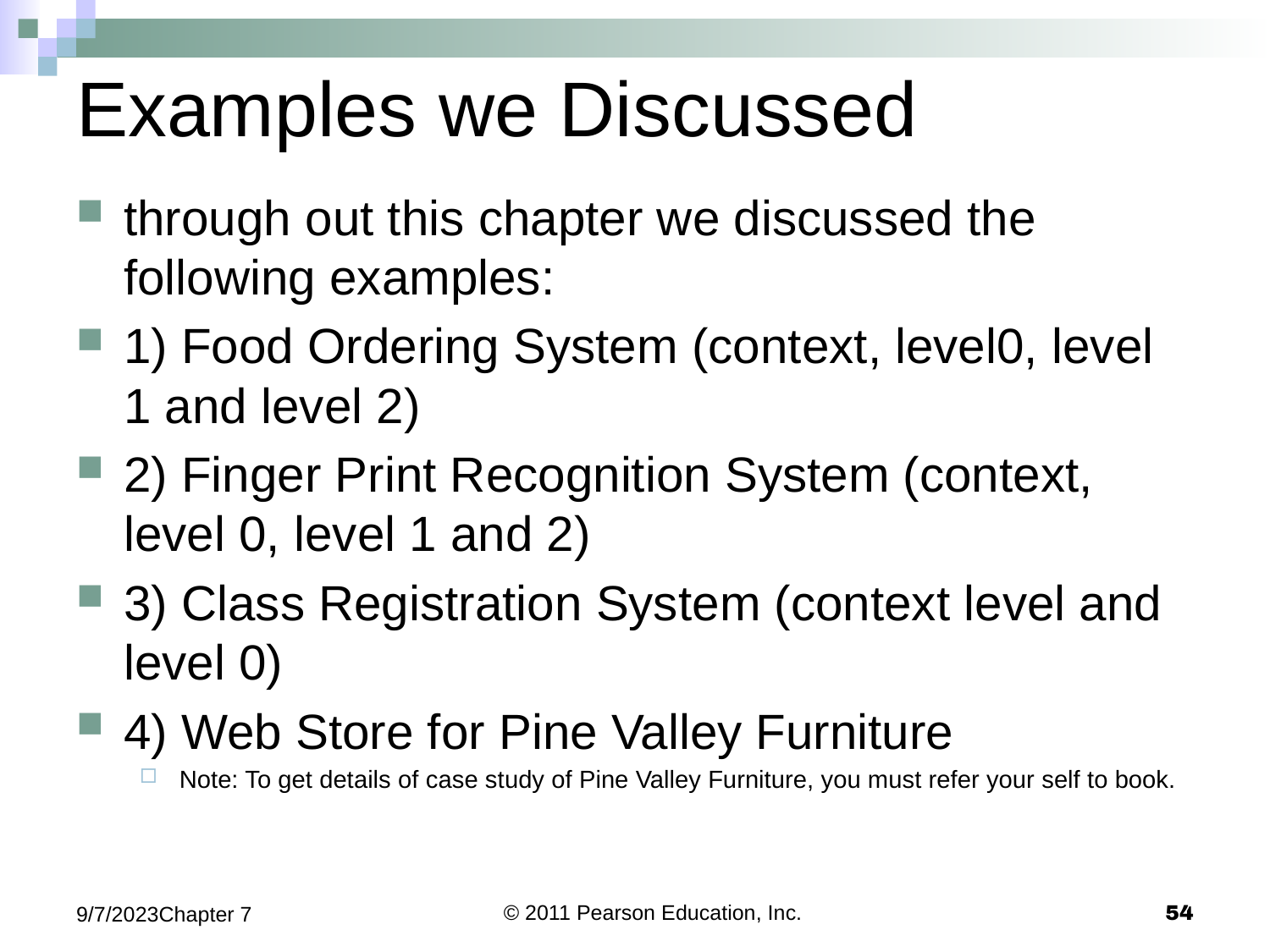

# Examples we Discussed
through out this chapter we discussed the following examples:
1) Food Ordering System (context, level0, level 1 and level 2)
2) Finger Print Recognition System (context, level 0, level 1 and 2)
3) Class Registration System (context level and level 0)
4) Web Store for Pine Valley Furniture
Note: To get details of case study of Pine Valley Furniture, you must refer your self to book.
9/7/2023Chapter 7
© 2011 Pearson Education, Inc.
54